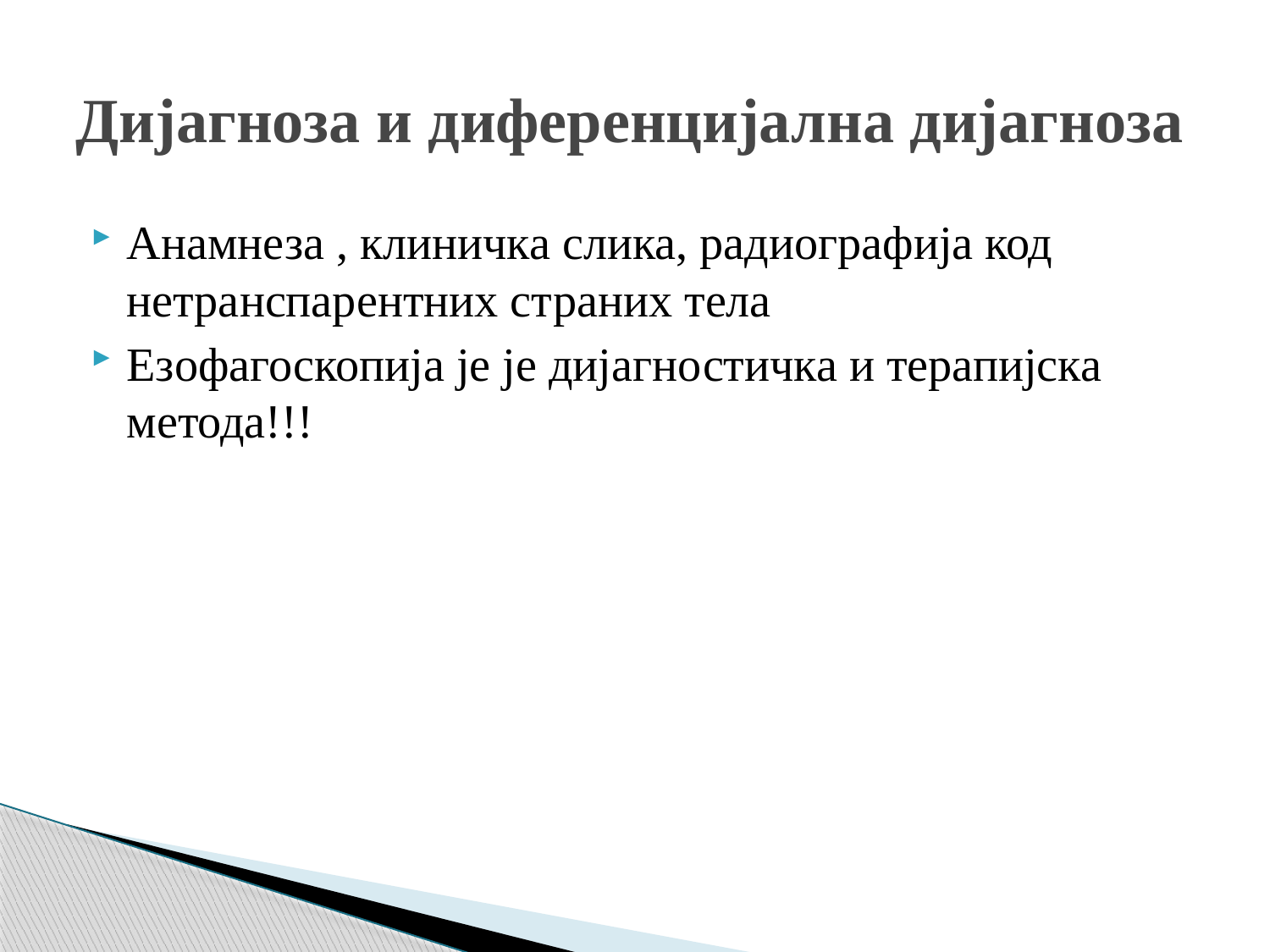

# Дијагноза и диференцијална дијагноза
Анамнеза , клиничка слика, радиографија код нетранспарентних страних тела
Езофагоскопија је је дијагностичка и терапијска метода!!!